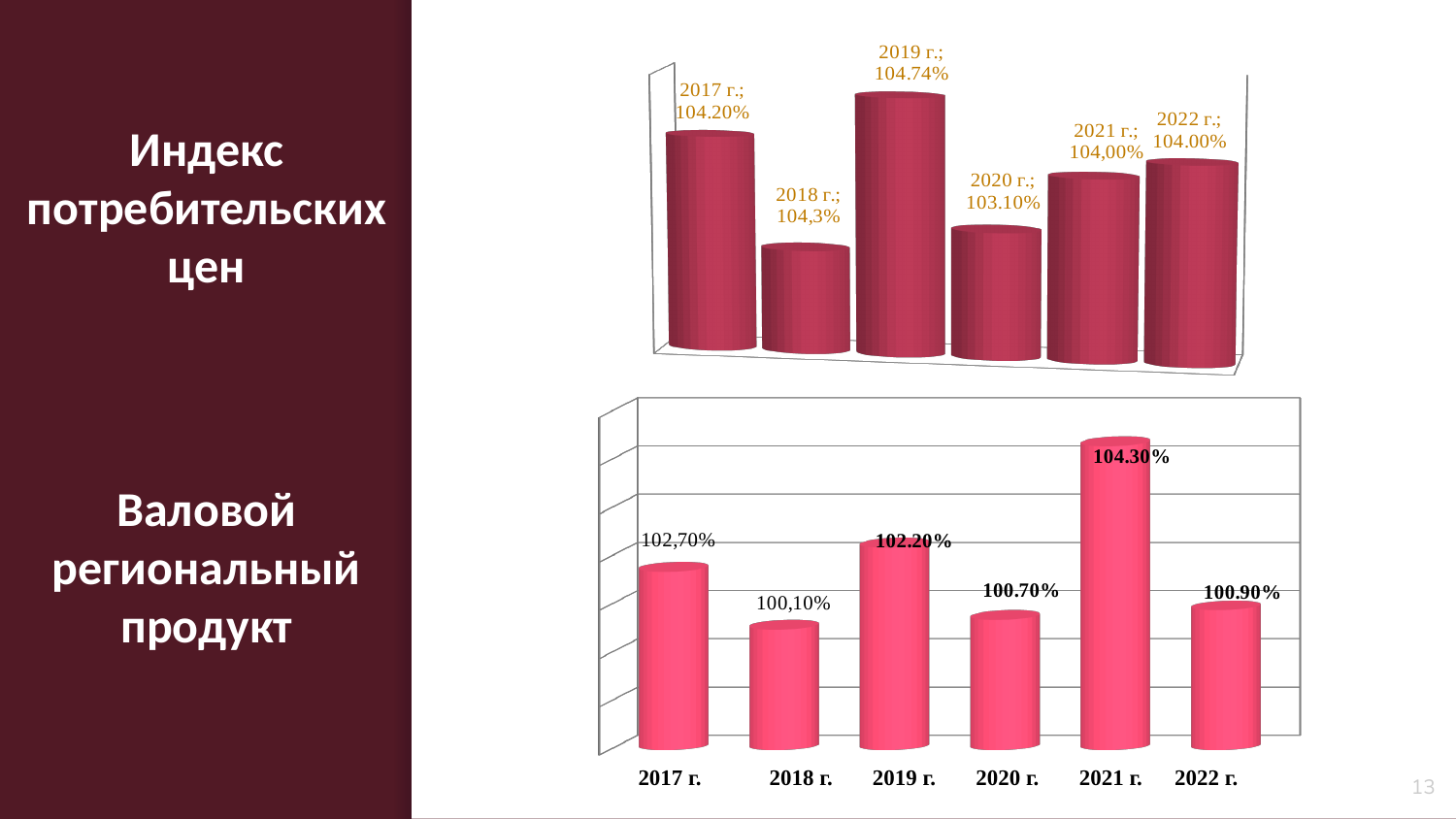

[unsupported chart]

# Индекс потребительских цен

[unsupported chart]

Валовой региональный продукт
2017 г.
2018 г.
2019 г.
2020 г.
2021 г.
2022 г.
13